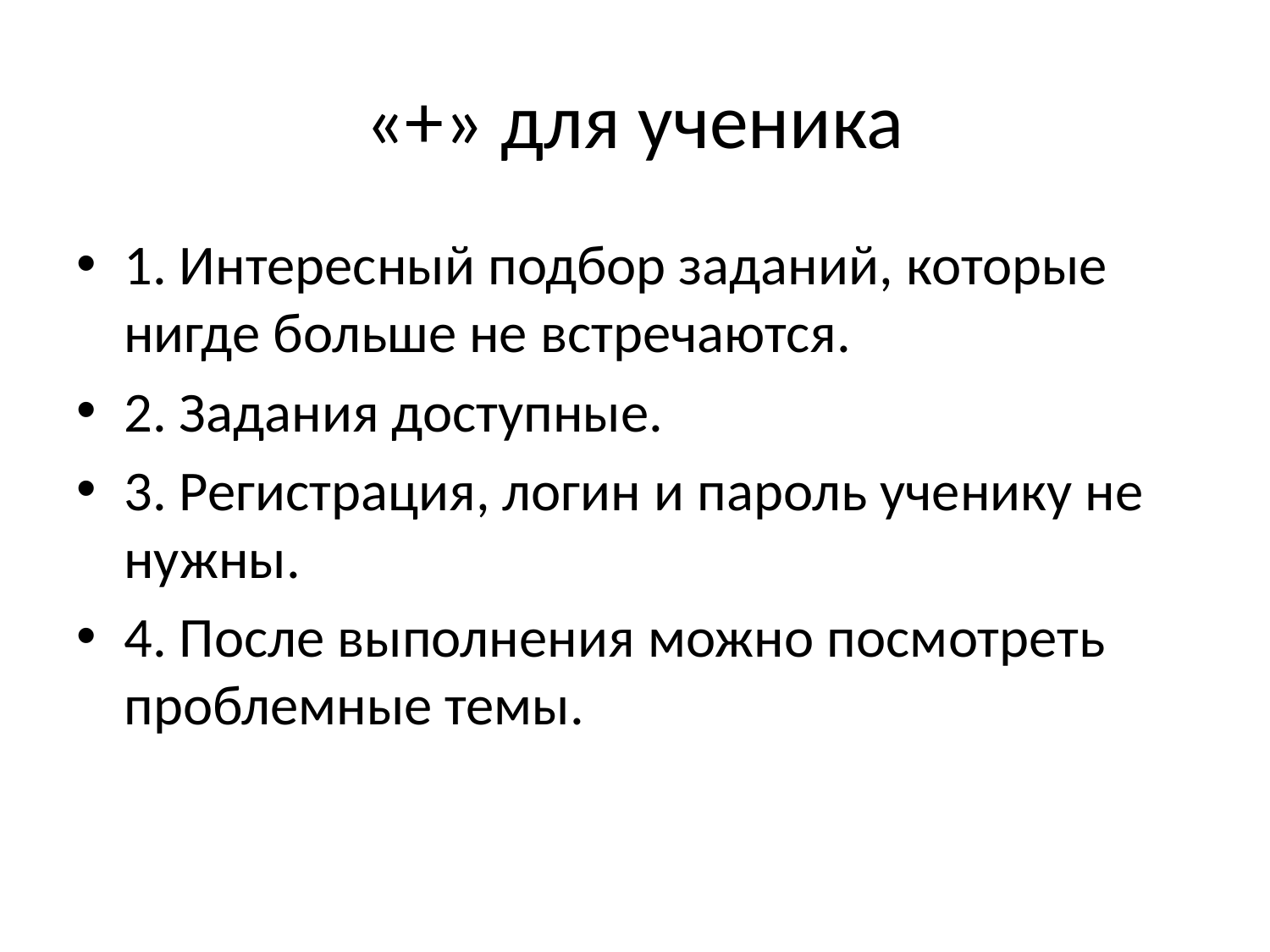

# «+» для ученика
1. Интересный подбор заданий, которые нигде больше не встречаются.
2. Задания доступные.
3. Регистрация, логин и пароль ученику не  нужны.
4. После выполнения можно посмотреть проблемные темы.